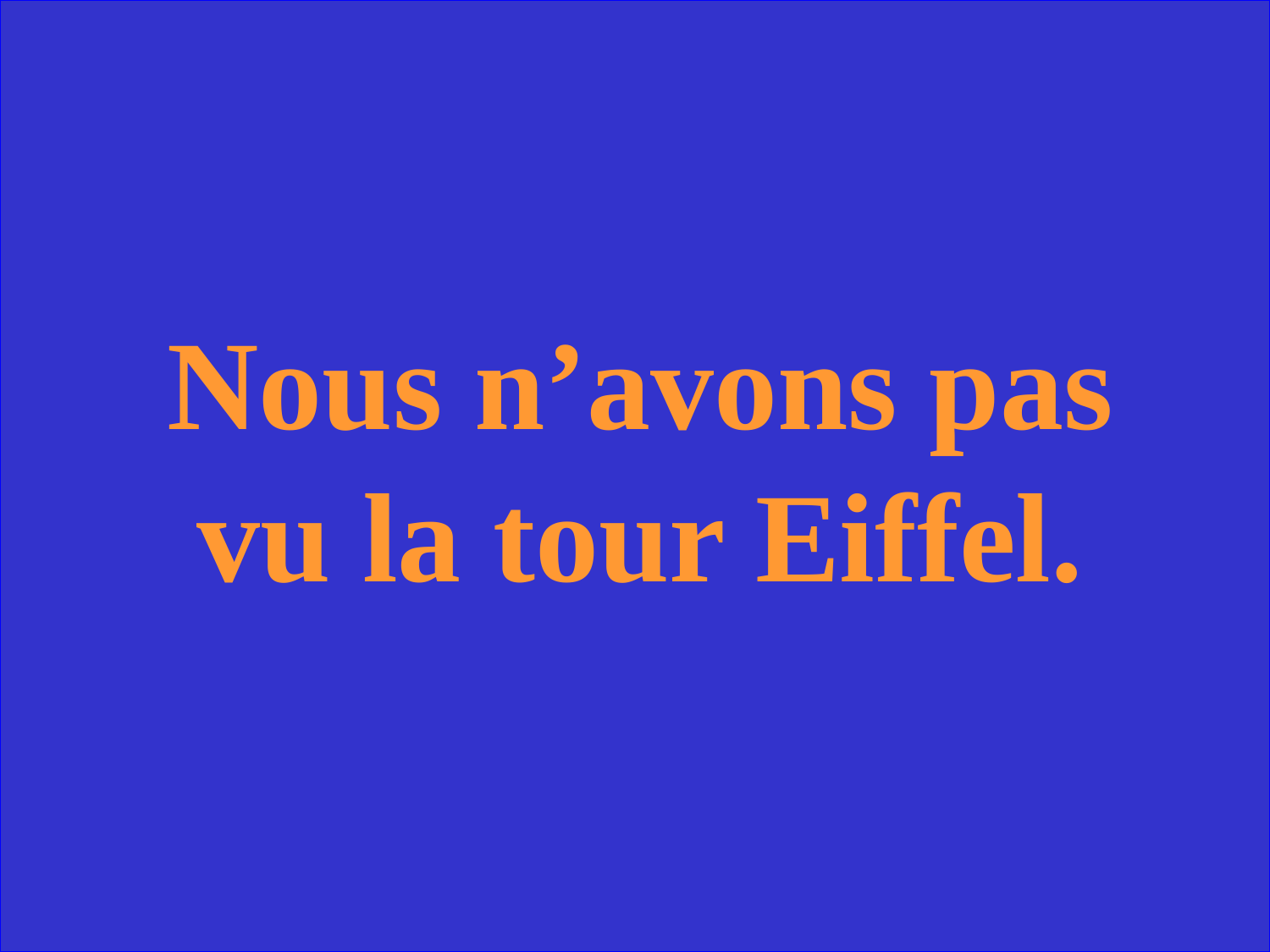

Nous n’avons pas vu la tour Eiffel.